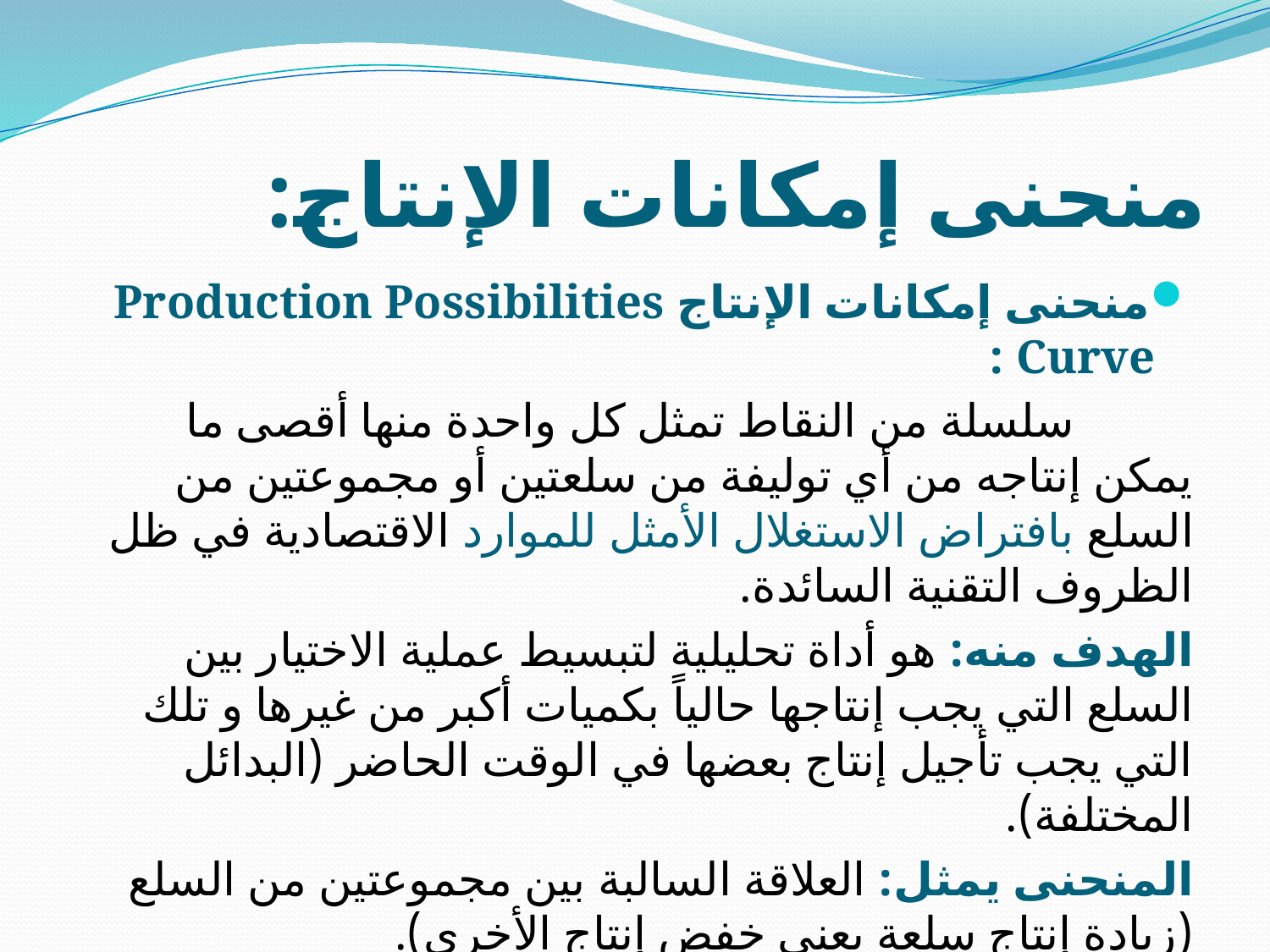

# منحنى إمكانات الإنتاج:
منحنى إمكانات الإنتاج Production Possibilities Curve :
          سلسلة من النقاط تمثل كل واحدة منها أقصى ما يمكن إنتاجه من أي توليفة من سلعتين أو مجموعتين من السلع بافتراض الاستغلال الأمثل للموارد الاقتصادية في ظل الظروف التقنية السائدة.
الهدف منه: هو أداة تحليلية لتبسيط عملية الاختيار بين السلع التي يجب إنتاجها حالياً بكميات أكبر من غيرها و تلك التي يجب تأجيل إنتاج بعضها في الوقت الحاضر (البدائل المختلفة).
المنحنى يمثل: العلاقة السالبة بين مجموعتين من السلع (زيادة إنتاج سلعة يعني خفض إنتاج الأخرى).